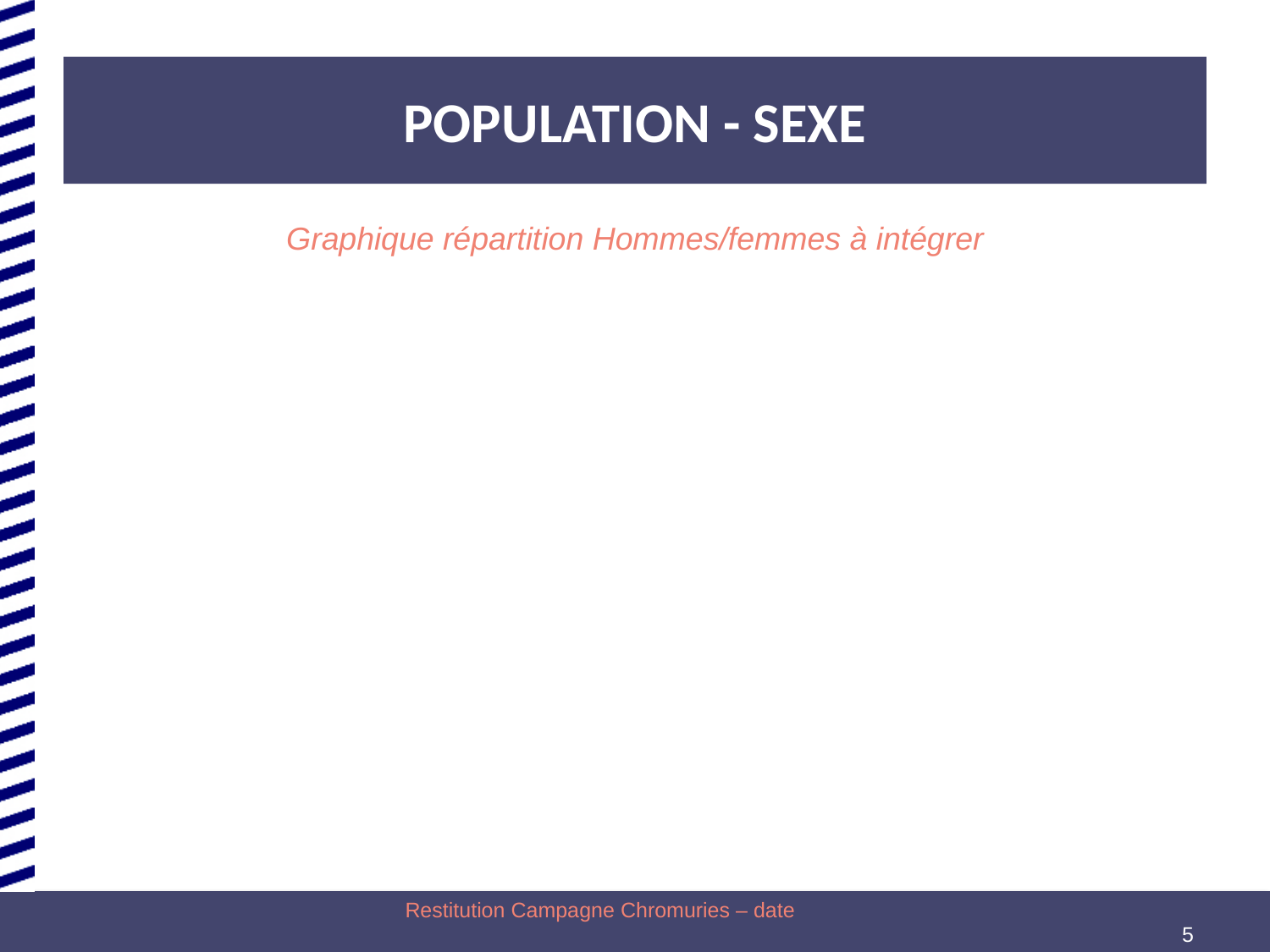

# POPULATION - SEXE
Graphique répartition Hommes/femmes à intégrer

Restitution Campagne Chromuries – date
5